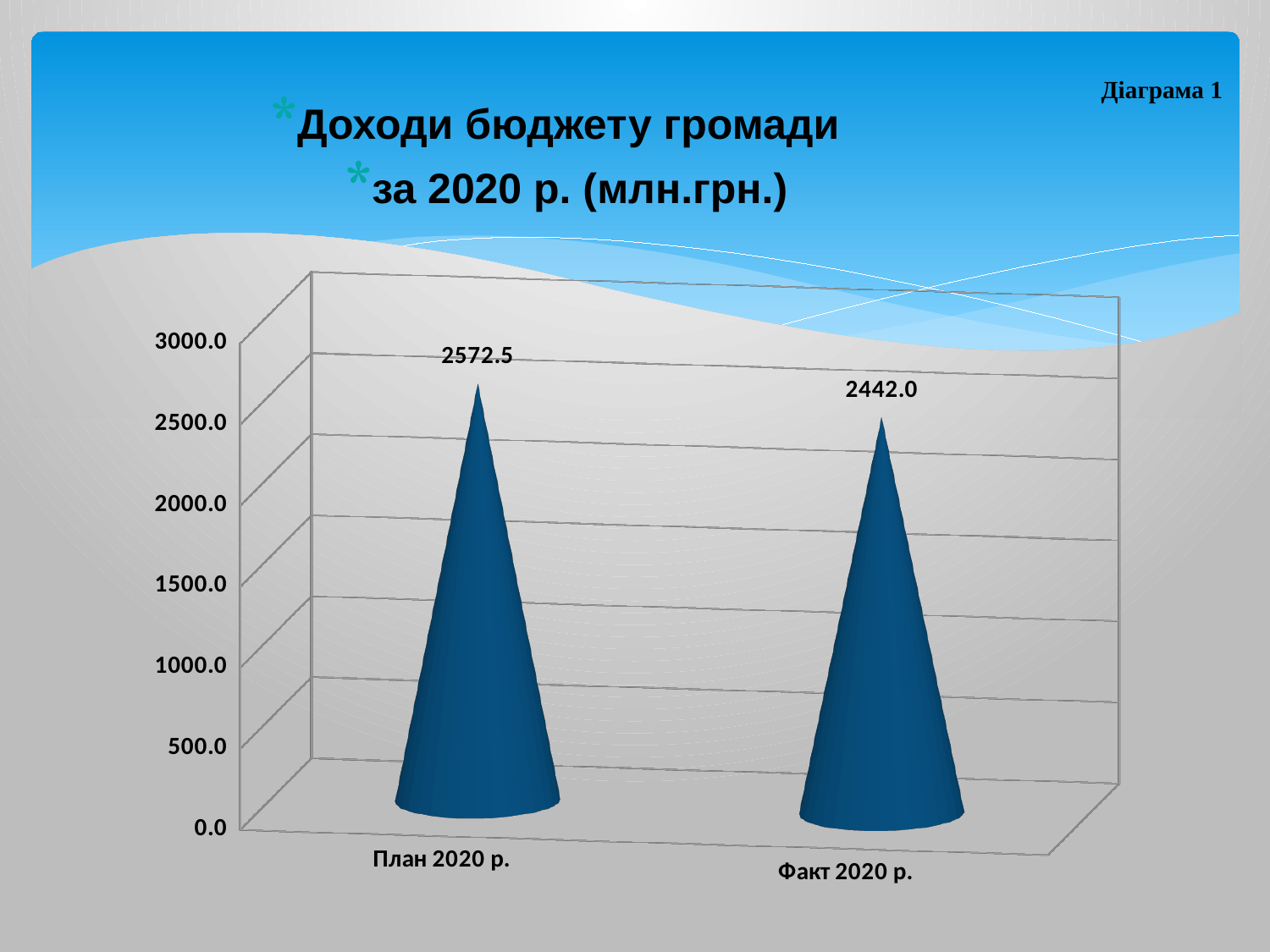

Діаграма 1
Доходи бюджету громади
за 2020 р. (млн.грн.)

[unsupported chart]